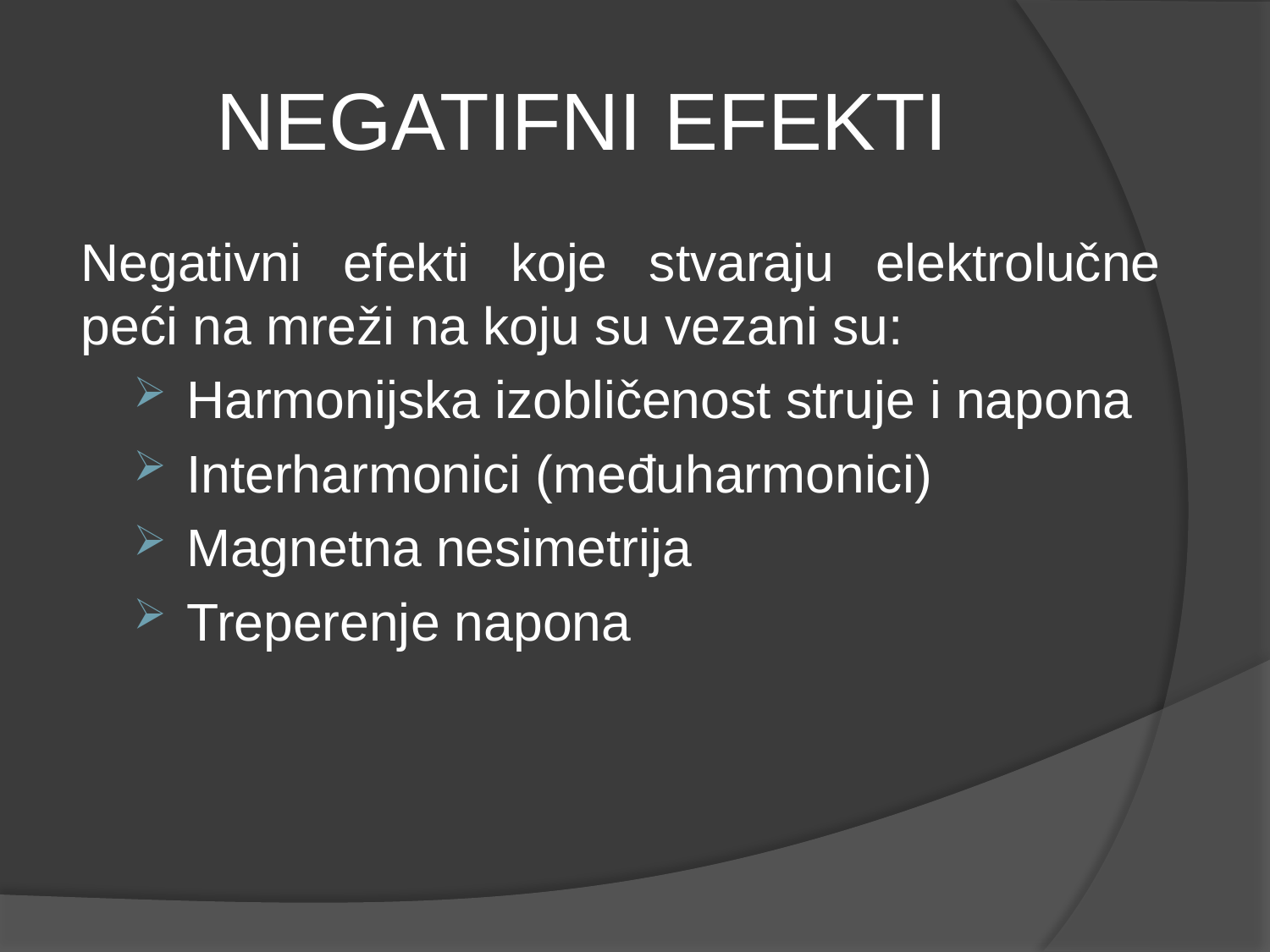

# NEGATIFNI EFEKTI
Negativni efekti koje stvaraju elektrolučne peći na mreži na koju su vezani su:
Harmonijska izobličenost struje i napona
Interharmonici (međuharmonici)
Magnetna nesimetrija
Treperenje napona